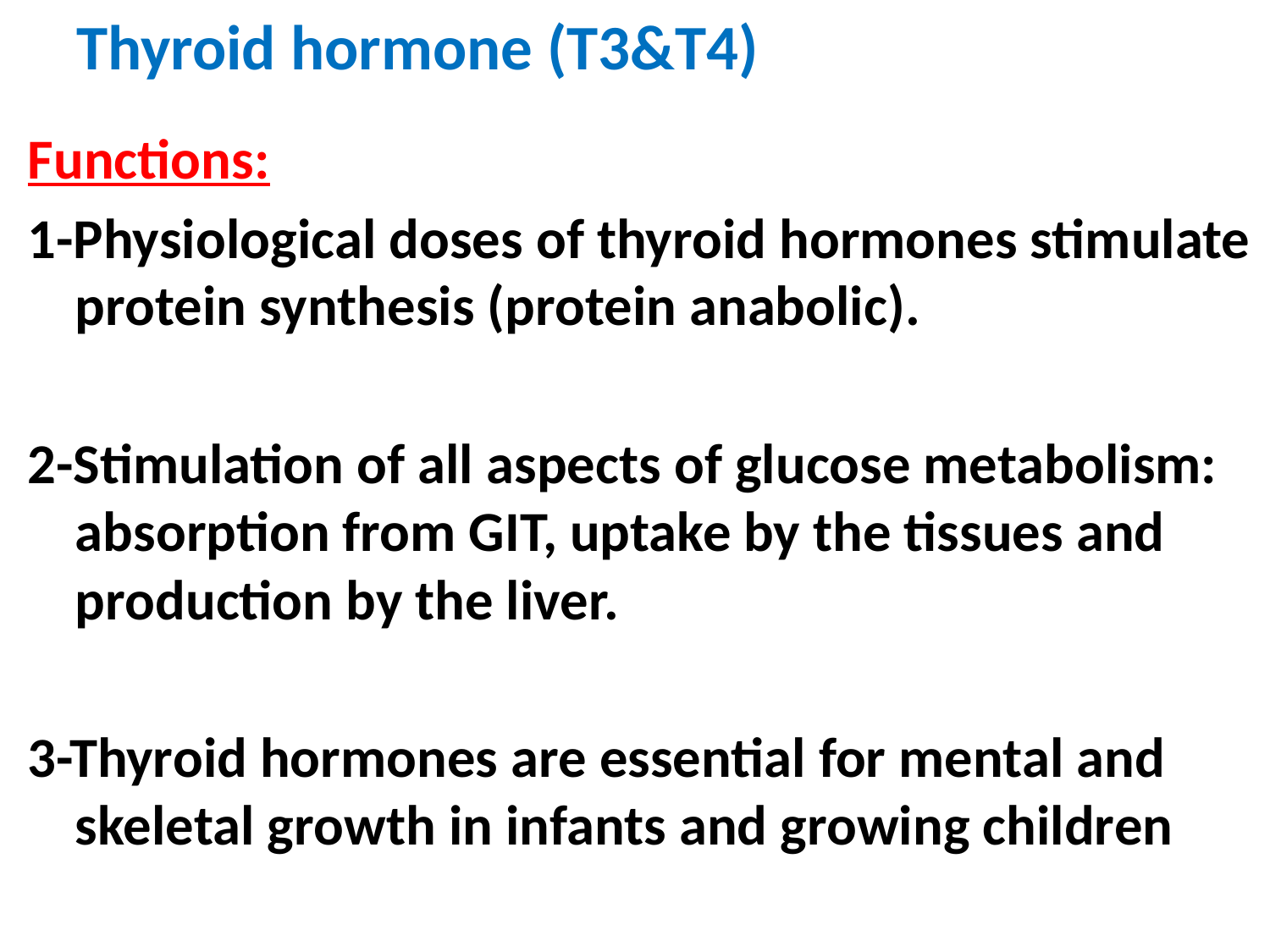

# Thyroid hormone (T3&T4)
Functions:
1-Physiological doses of thyroid hormones stimulate protein synthesis (protein anabolic).

2-Stimulation of all aspects of glucose metabolism: absorption from GIT, uptake by the tissues and production by the liver.

3-Thyroid hormones are essential for mental and skeletal growth in infants and growing children